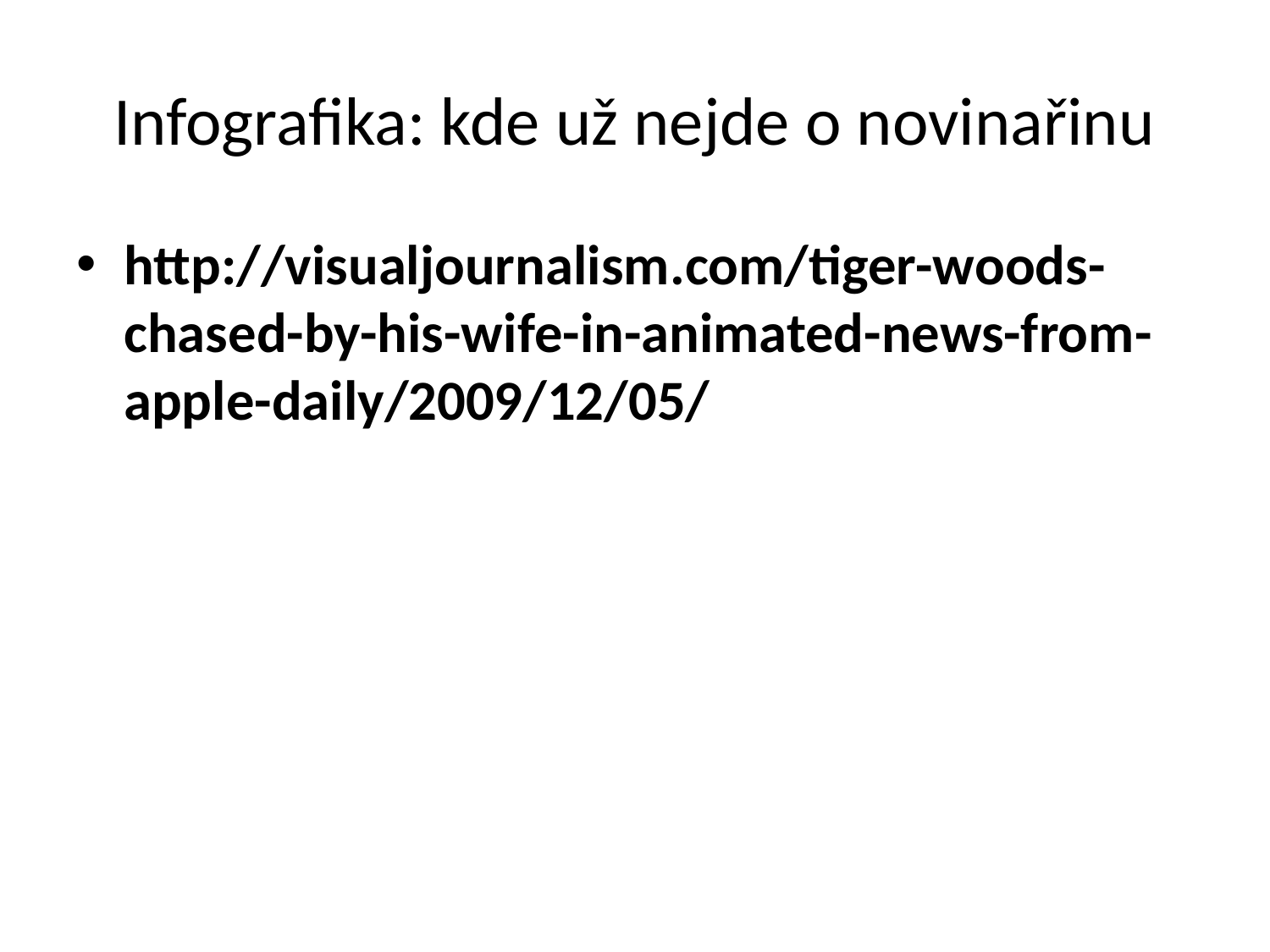

# Infografika: kde už nejde o novinařinu
http://visualjournalism.com/tiger-woods-chased-by-his-wife-in-animated-news-from-apple-daily/2009/12/05/